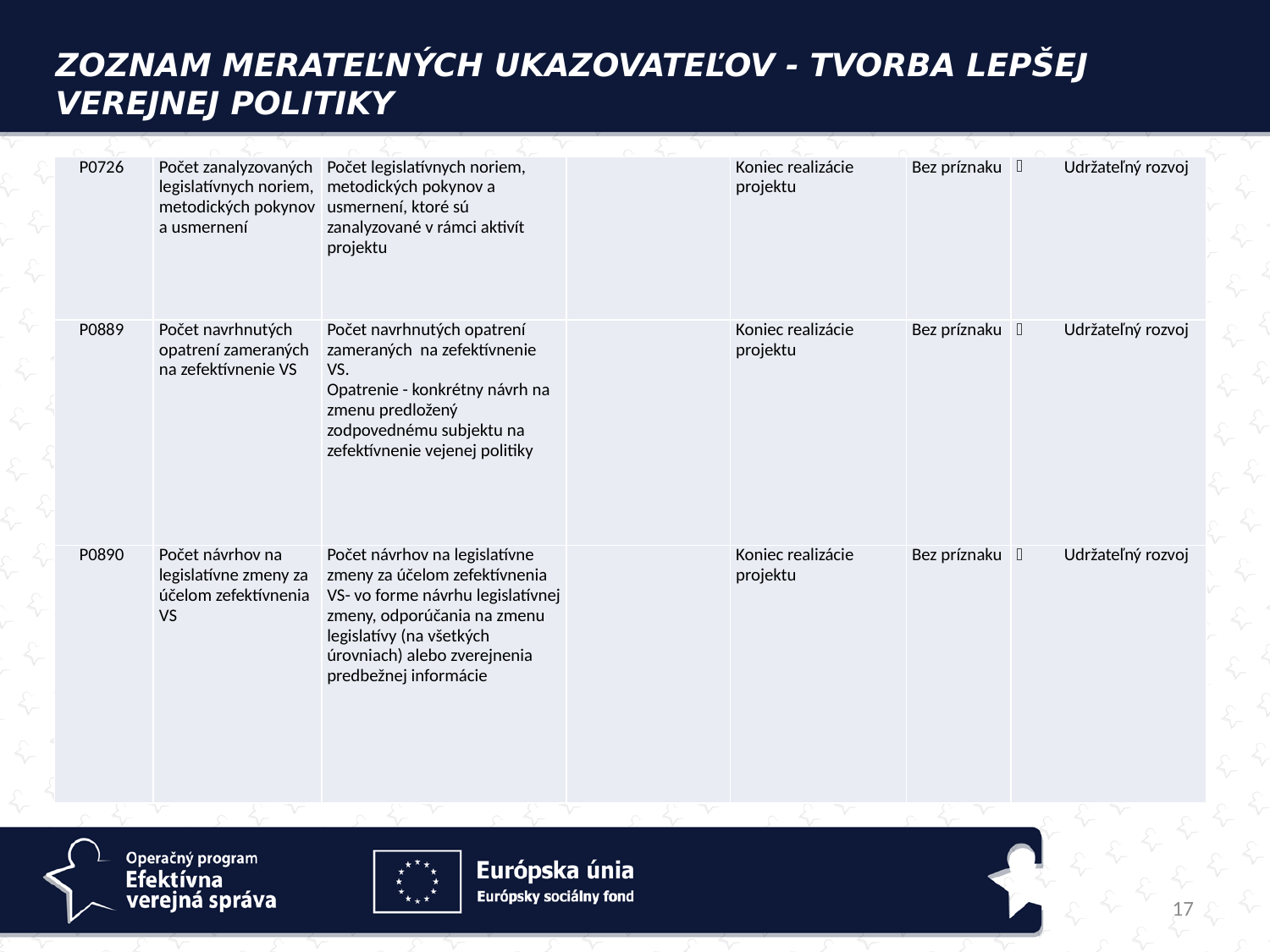

Zoznam merateľných ukazovateľov - tvorba lepšej verejnej politiky
| P0726 | Počet zanalyzovaných legislatívnych noriem, metodických pokynov a usmernení | Počet legislatívnych noriem, metodických pokynov a usmernení, ktoré sú zanalyzované v rámci aktivít projektu |  | Koniec realizácie projektu | Bez príznaku | Udržateľný rozvoj |
| --- | --- | --- | --- | --- | --- | --- |
| P0889 | Počet navrhnutých opatrení zameraných na zefektívnenie VS | Počet navrhnutých opatrení zameraných na zefektívnenie VS. Opatrenie - konkrétny návrh na zmenu predložený zodpovednému subjektu na zefektívnenie vejenej politiky |  | Koniec realizácie projektu | Bez príznaku | Udržateľný rozvoj |
| P0890 | Počet návrhov na legislatívne zmeny za účelom zefektívnenia VS | Počet návrhov na legislatívne zmeny za účelom zefektívnenia VS- vo forme návrhu legislatívnej zmeny, odporúčania na zmenu legislatívy (na všetkých úrovniach) alebo zverejnenia predbežnej informácie |  | Koniec realizácie projektu | Bez príznaku | Udržateľný rozvoj |

17